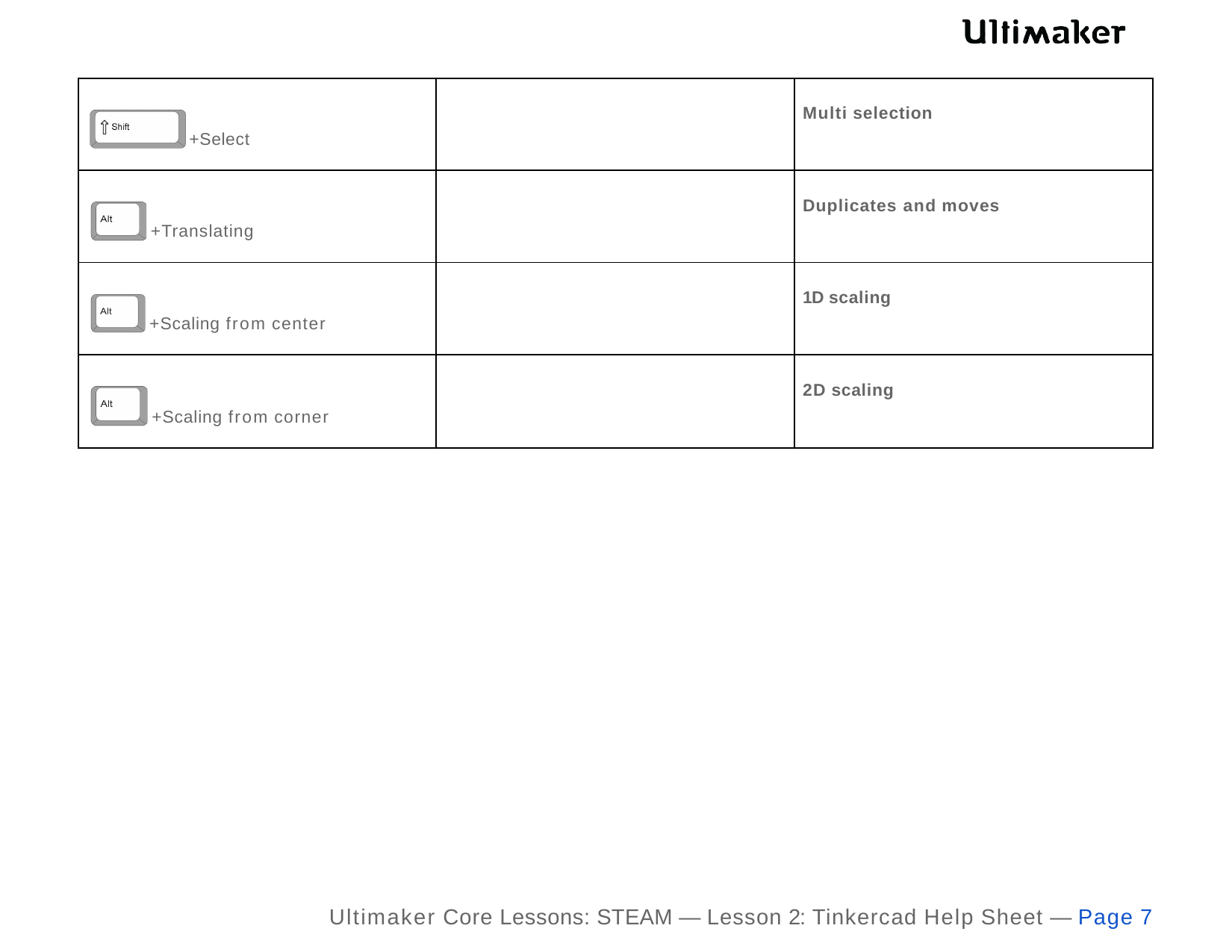

| +Select |  | Multi selection |
| --- | --- | --- |
| +Translating |  | Duplicates and moves |
| +Scaling from center |  | 1D scaling |
| +Scaling from corner |  | 2D scaling |

Ultimaker Core Lessons: STEAM — Lesson 2: Tinkercad Help Sheet — Page 7